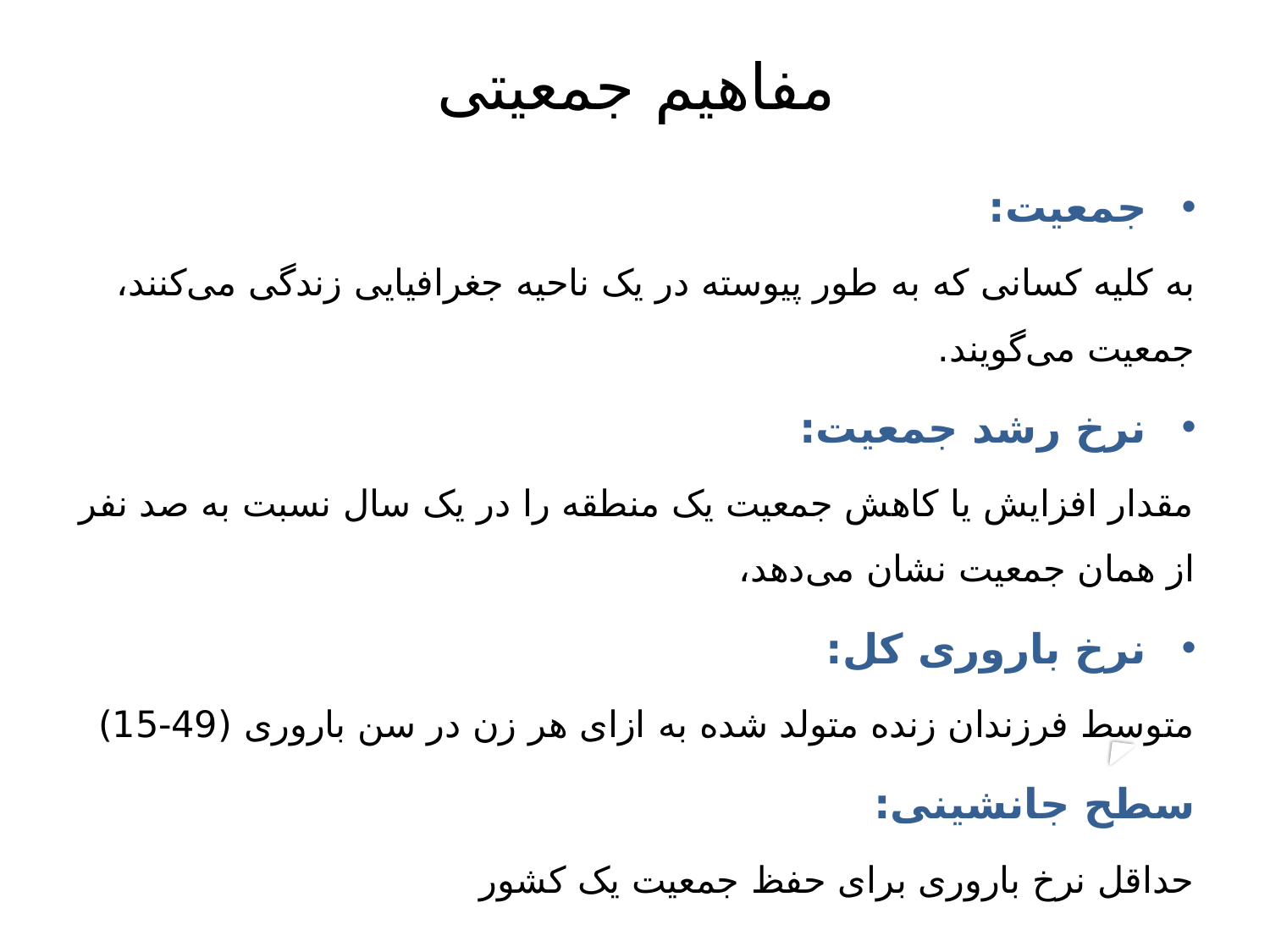

# مفاهیم جمعیتی
جمعیت:
به کلیه کسانی که به ‌طور پیوسته در یک ناحیه جغرافیایی زندگی می‌کنند، جمعیت می‌گویند.
نرخ رشد جمعیت:
مقدار افزایش یا کاهش جمعیت یک منطقه را در یک سال نسبت به صد نفر از همان جمعیت نشان می‌دهد،
نرخ باروری کل:
متوسط فرزندان زنده متولد شده به ازای هر زن در سن باروری (49-15)
سطح جانشینی:
حداقل نرخ باروری برای حفظ جمعیت یک کشور